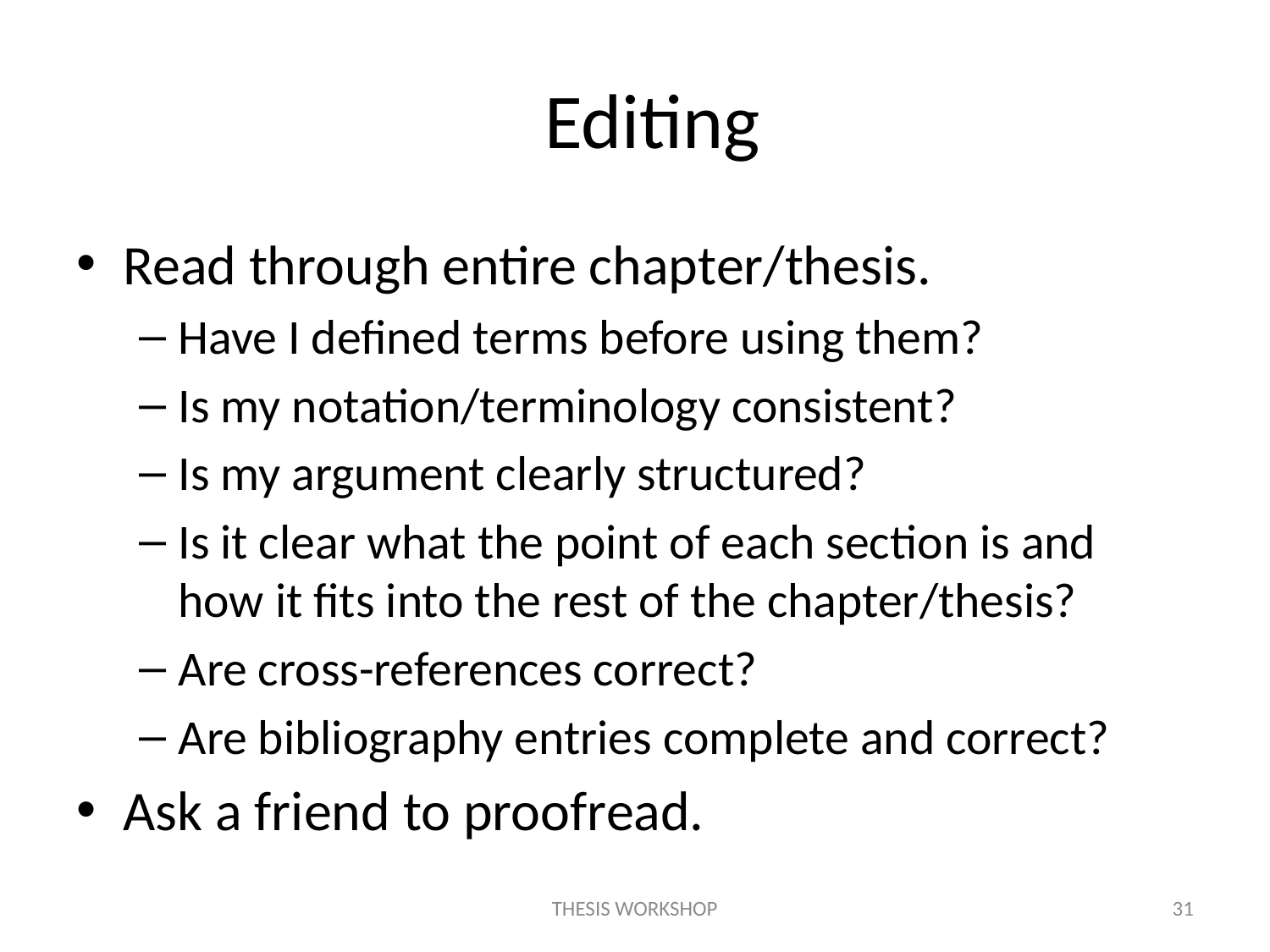

# Editing
Read through entire chapter/thesis.
Have I defined terms before using them?
Is my notation/terminology consistent?
Is my argument clearly structured?
Is it clear what the point of each section is and how it fits into the rest of the chapter/thesis?
Are cross-references correct?
Are bibliography entries complete and correct?
Ask a friend to proofread.
THESIS WORKSHOP
31